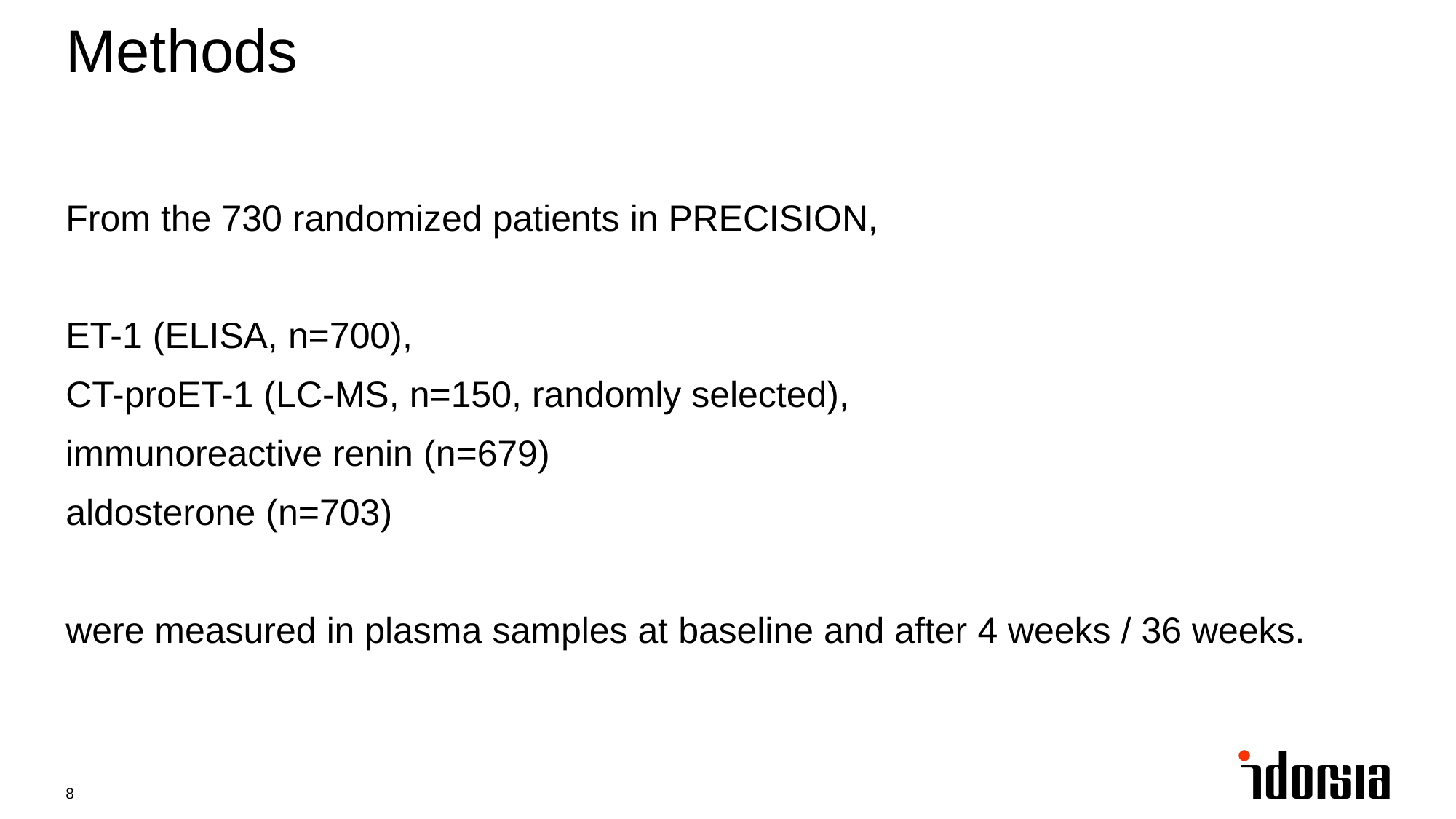

# Methods
From the 730 randomized patients in PRECISION,

ET-1 (ELISA, n=700),
CT-proET-1 (LC-MS, n=150, randomly selected),
immunoreactive renin (n=679)
aldosterone (n=703)

were measured in plasma samples at baseline and after 4 weeks / 36 weeks.
8